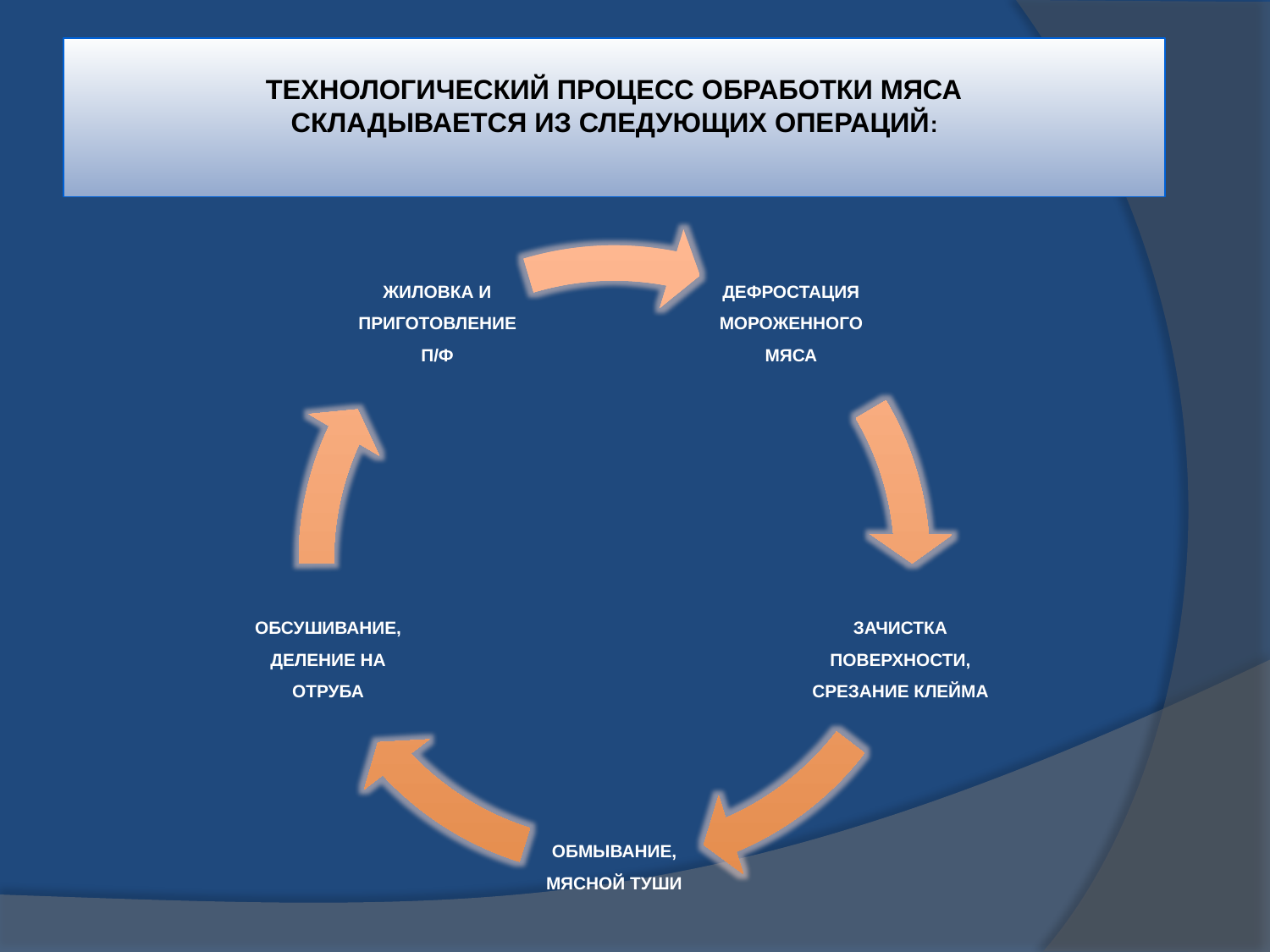

# ТЕХНОЛОГИЧЕСКИЙ ПРОЦЕСС ОБРАБОТКИ МЯСА СКЛАДЫВАЕТСЯ ИЗ СЛЕДУЮЩИХ ОПЕРАЦИЙ:
ДЕФРОСТАЦИЯ МОРОЖЕННОГО МЯСА
ЗАЧИСТКА ПОВЕРХНОСТИ, СРЕЗАНИЕ КЛЕЙМА
ОБМЫВАНИЕ, МЯСНОЙ ТУШИ
ОБСУШИВАНИЕ, ДЕЛЕНИЕ НА ОТРУБА
ЖИЛОВКА И ПРИГОТОВЛЕНИЕ П/Ф